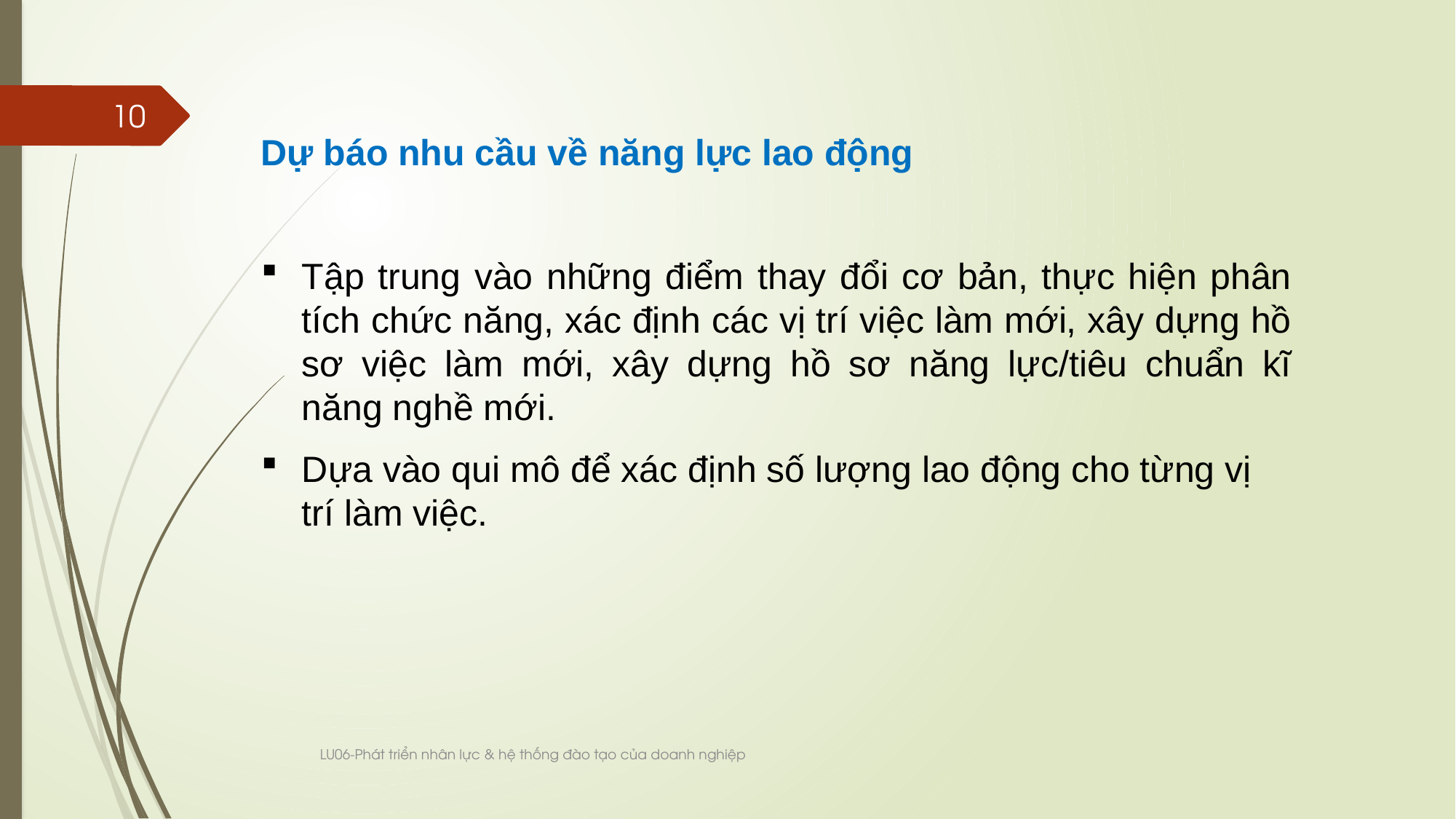

10
Dự báo nhu cầu về năng lực lao động

Tập trung vào những điểm thay đổi cơ bản, thực hiện phân tích chức năng, xác định các vị trí việc làm mới, xây dựng hồ sơ việc làm mới, xây dựng hồ sơ năng lực/tiêu chuẩn kĩ năng nghề mới.
Dựa vào qui mô để xác định số lượng lao động cho từng vị trí làm việc.
LU06-Phát triển nhân lực & hệ thống đào tạo của doanh nghiệp